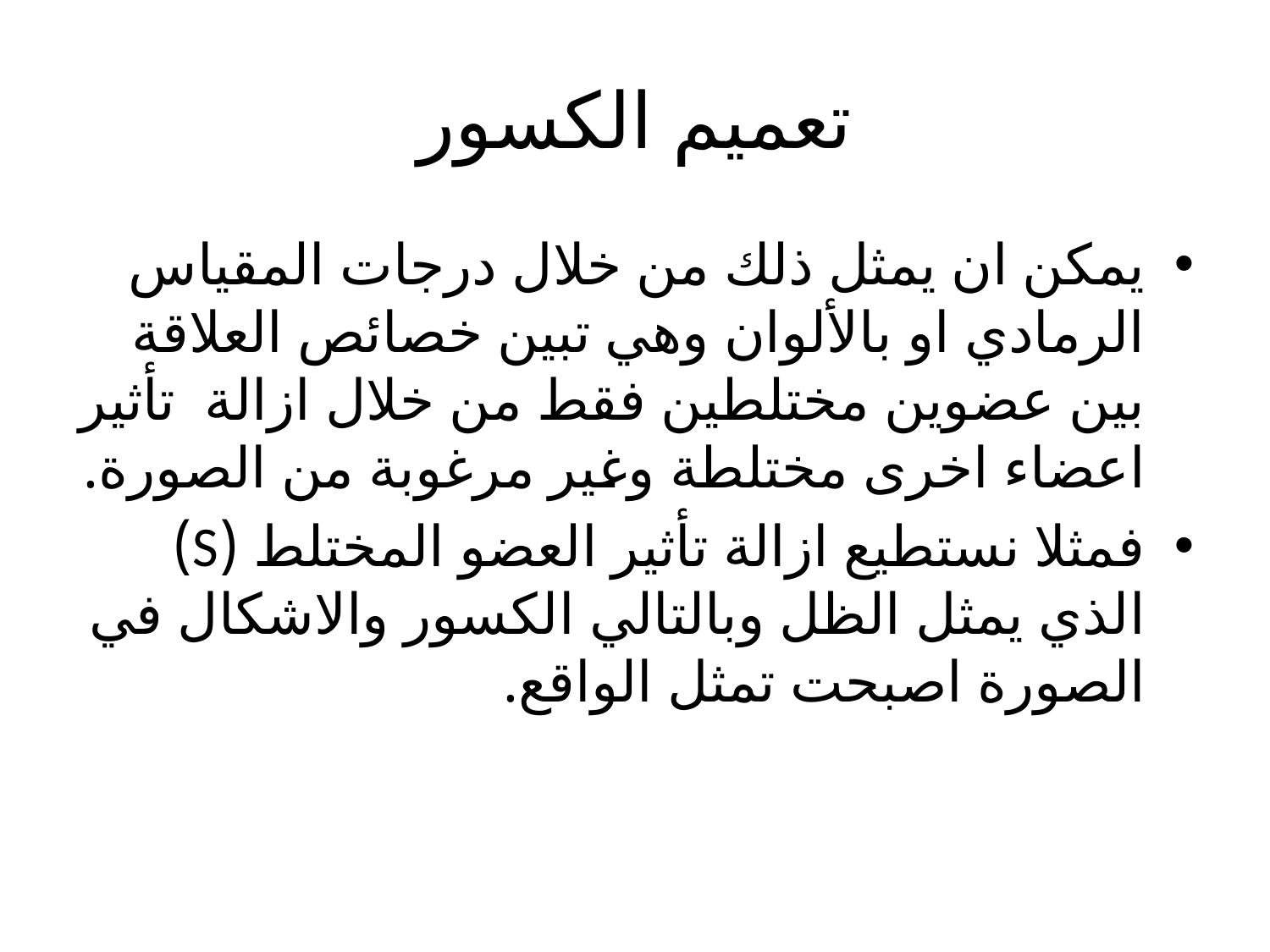

# تعميم الكسور
يمكن ان يمثل ذلك من خلال درجات المقياس الرمادي او بالألوان وهي تبين خصائص العلاقة بين عضوين مختلطين فقط من خلال ازالة  تأثير اعضاء اخرى مختلطة وغير مرغوبة من الصورة.
فمثلا نستطيع ازالة تأثير العضو المختلط (S) الذي يمثل الظل وبالتالي الكسور والاشكال في الصورة اصبحت تمثل الواقع.